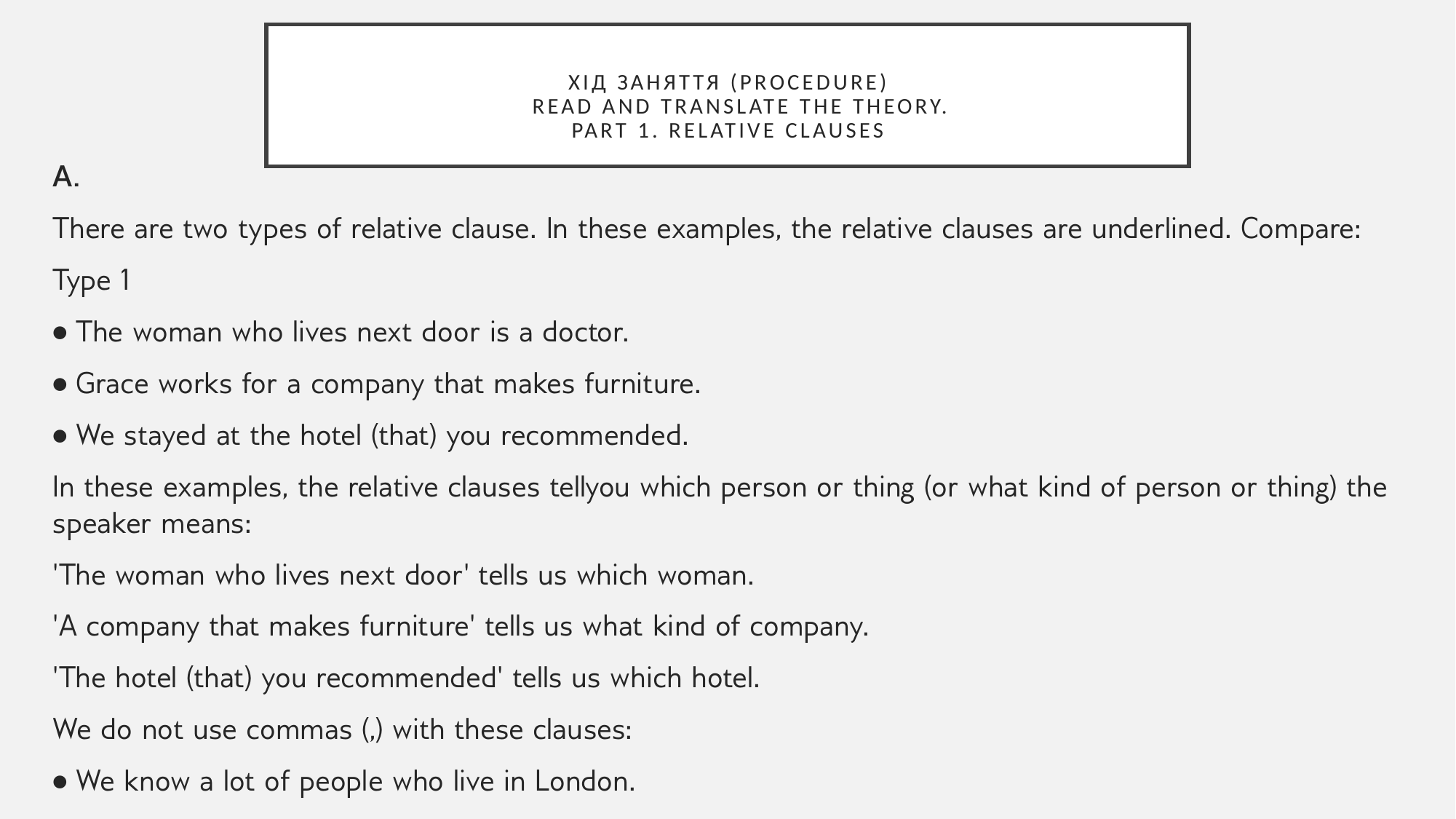

# Хід заняття (Procedure)
   Read and translate the theory.
Part 1. Relative clauses

A.
There are two types of relative clause. In these examples, the relative clauses are underlined. Compare:
Type 1
⦁ The woman who lives next door is a doctor.
⦁ Grace works for a company that makes furniture.
⦁ We stayed at the hotel (that) you recommended.
In these examples, the relative clauses tellyou which person or thing (or what kind of person or thing) the speaker means:
'The woman who lives next door' tells us which woman.
'A company that makes furniture' tells us what kind of company.
'The hotel (that) you recommended' tells us which hotel.
We do not use commas (,) with these clauses:
⦁ We know a lot of people who live in London.